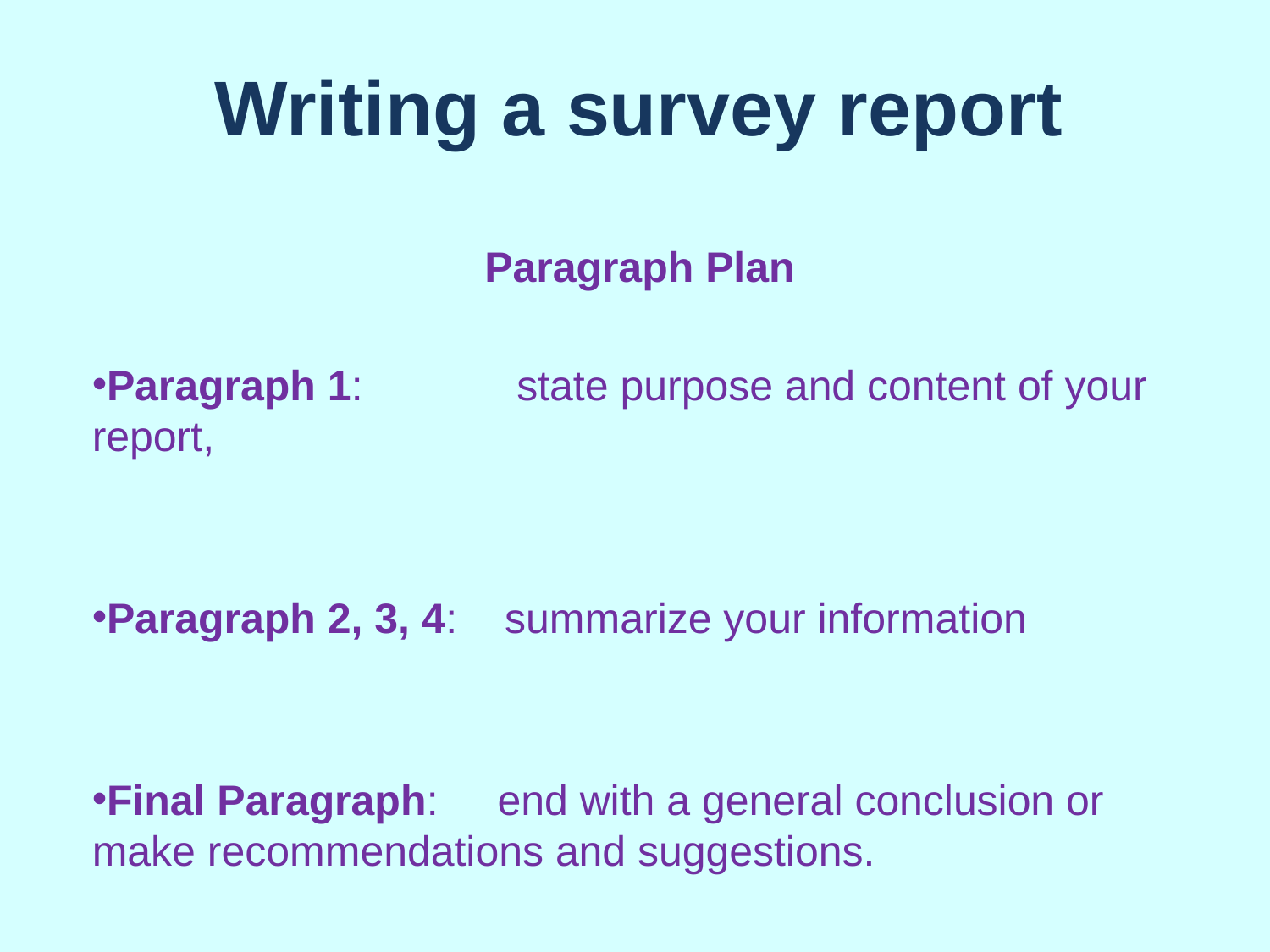

# Writing a survey report
Paragraph Plan

Paragraph 1:             state purpose and content of your report,

Paragraph 2, 3, 4:    summarize your information

Final Paragraph:     end with a general conclusion or make recommendations and suggestions.